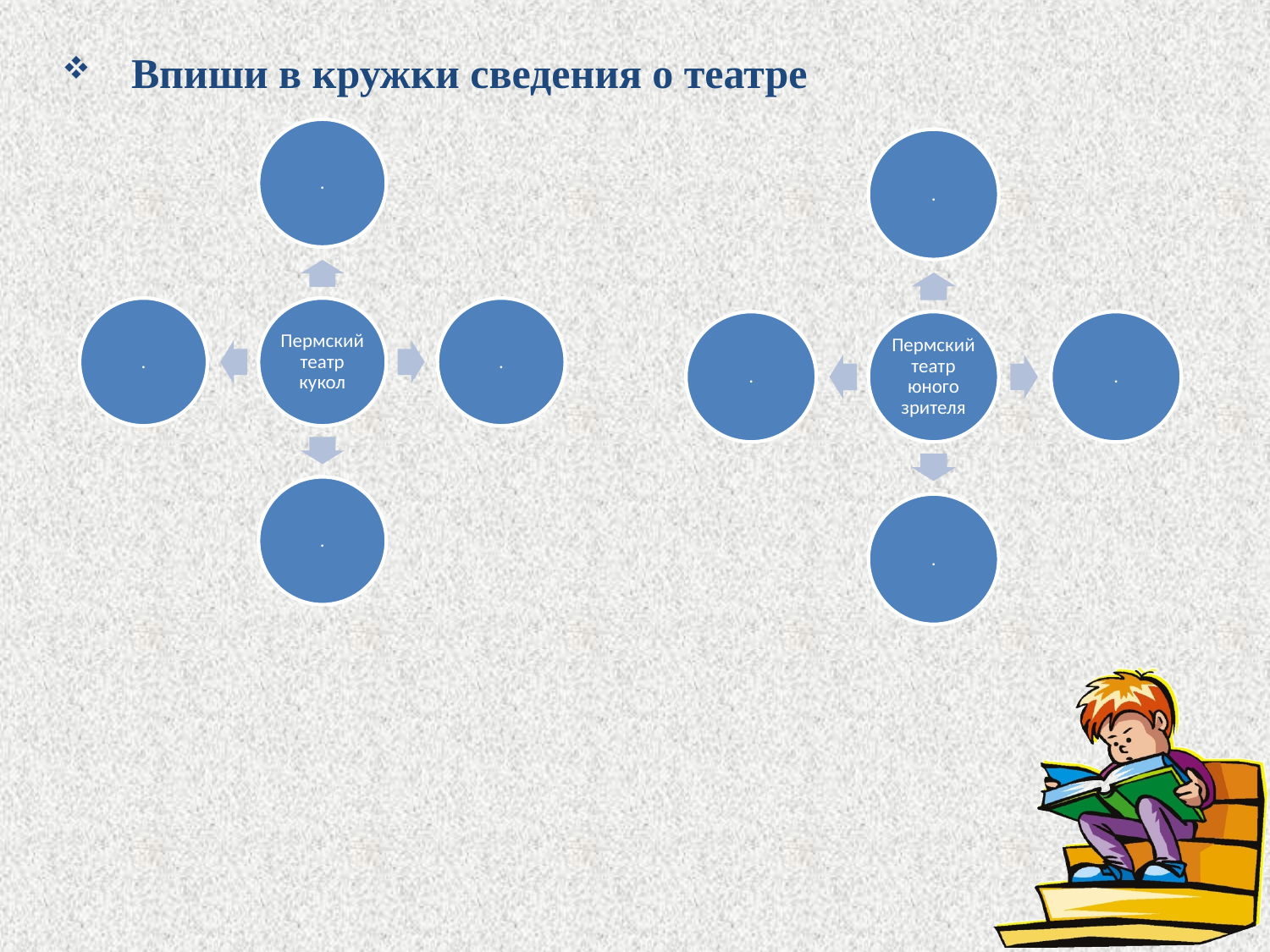

Впиши в кружки сведения о театре
Пермский театр кукол

.

.

.

.
Пермский театр юного зрителя

.

.

.

.